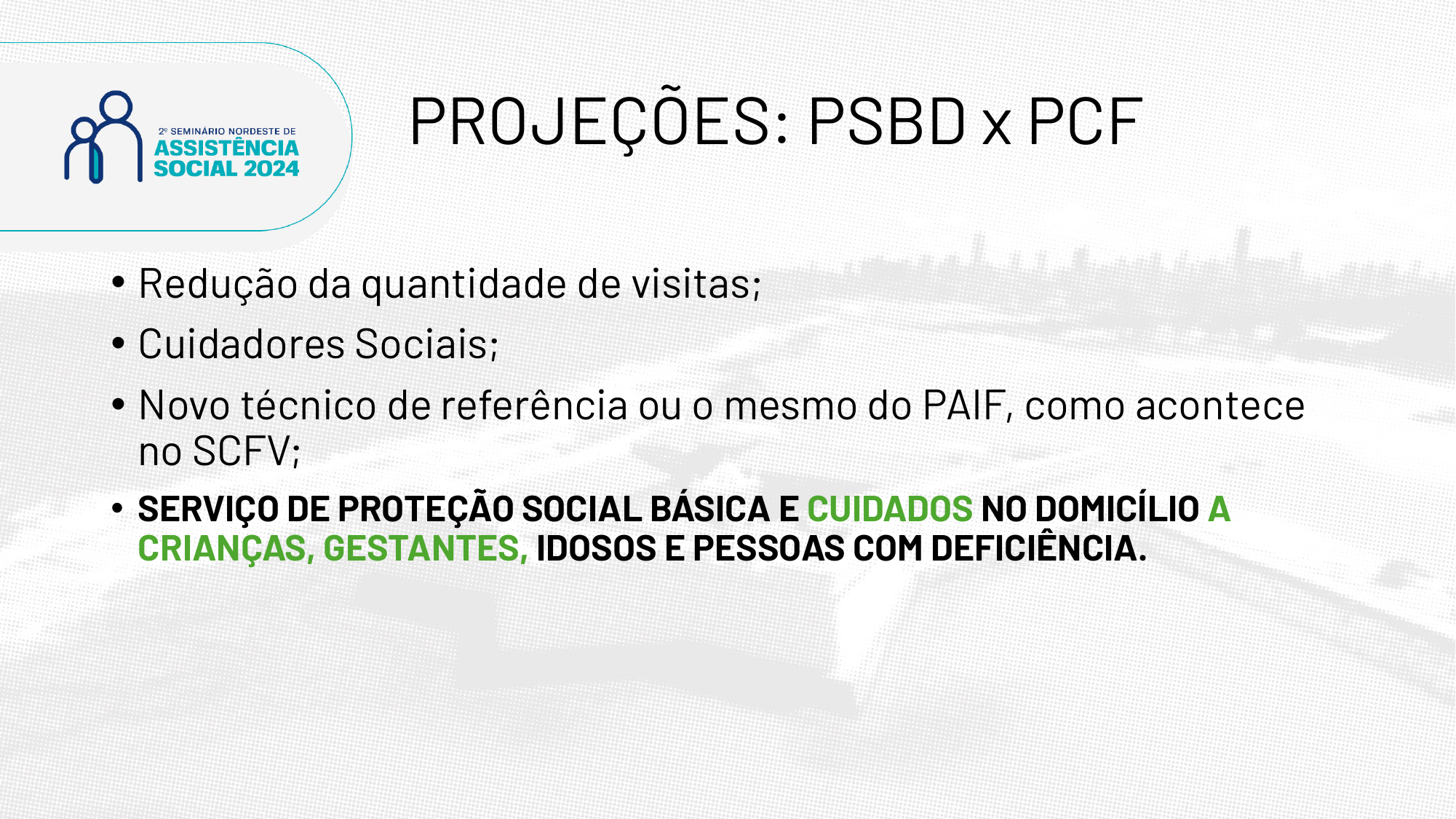

# PROJEÇÕES: PSBD x PCF
Redução da quantidade de visitas;
Cuidadores Sociais;
Novo técnico de referência ou o mesmo do PAIF, como acontece no SCFV;
SERVIÇO DE PROTEÇÃO SOCIAL BÁSICA E CUIDADOS NO DOMICÍLIO A CRIANÇAS, GESTANTES, IDOSOS E PESSOAS COM DEFICIÊNCIA.